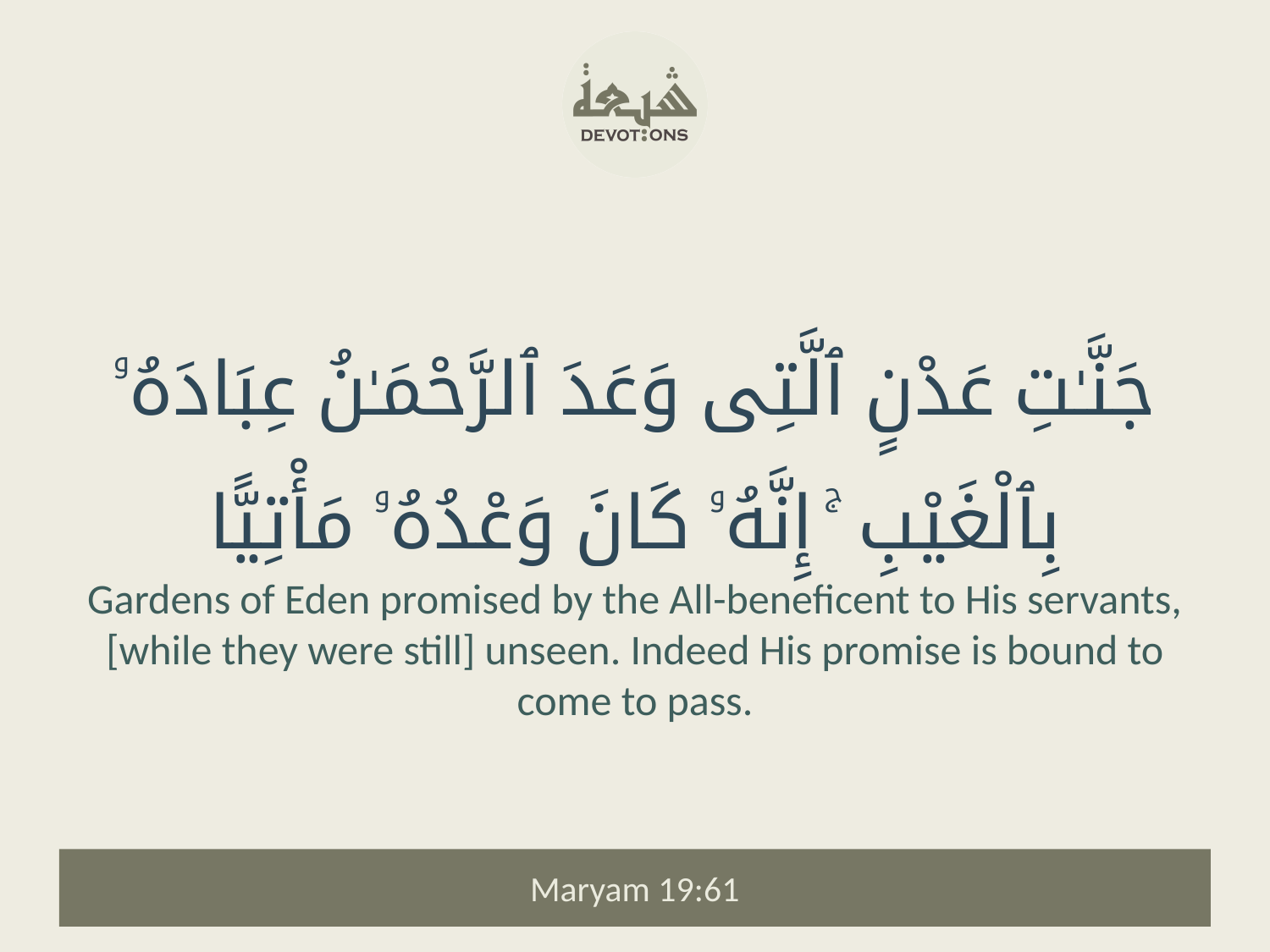

جَنَّـٰتِ عَدْنٍ ٱلَّتِى وَعَدَ ٱلرَّحْمَـٰنُ عِبَادَهُۥ بِٱلْغَيْبِ ۚ إِنَّهُۥ كَانَ وَعْدُهُۥ مَأْتِيًّا
Gardens of Eden promised by the All-beneficent to His servants, [while they were still] unseen. Indeed His promise is bound to come to pass.
Maryam 19:61